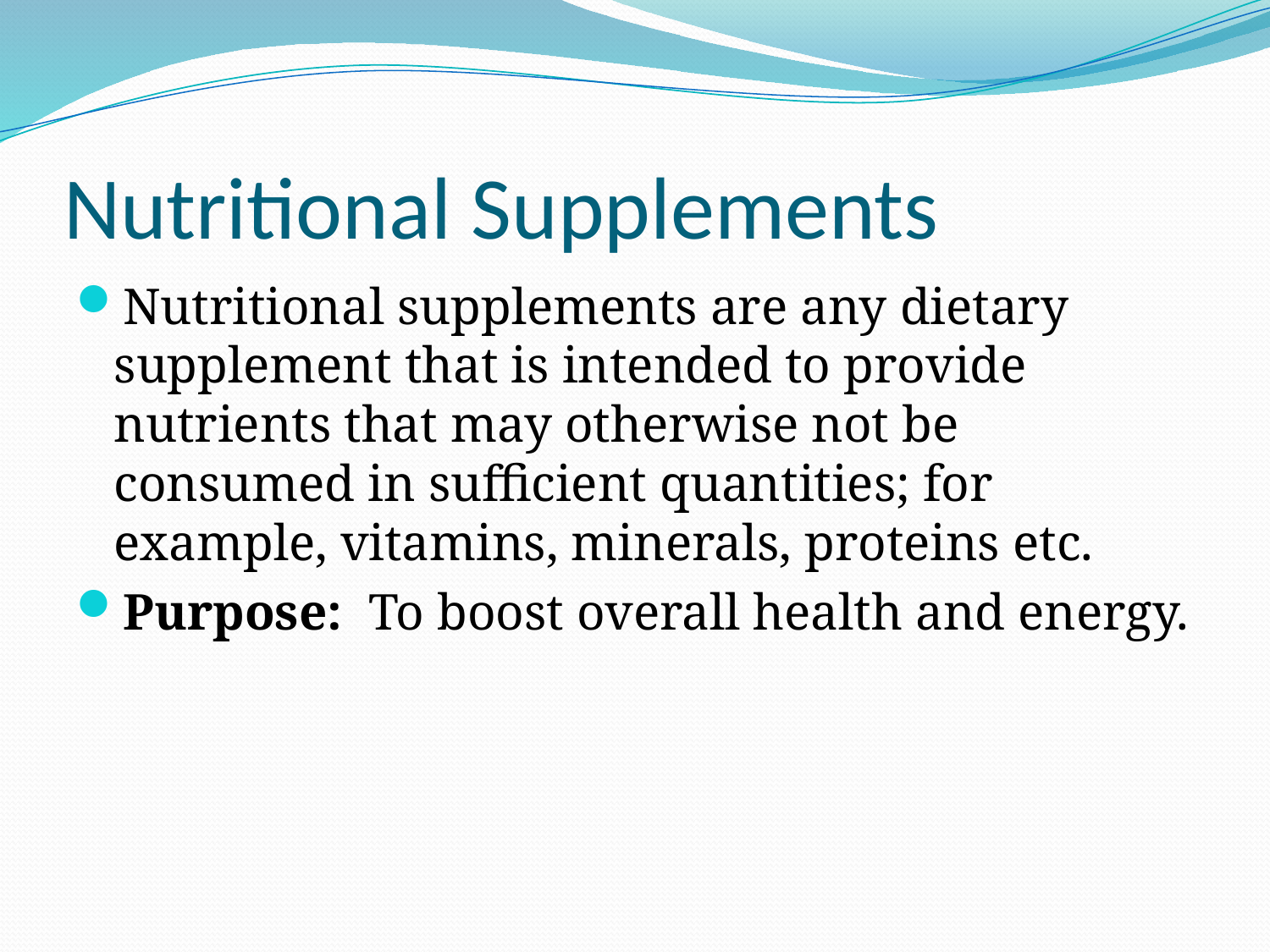

# Nutritional Supplements
Nutritional supplements are any dietary supplement that is intended to provide nutrients that may otherwise not be consumed in sufficient quantities; for example, vitamins, minerals, proteins etc.
Purpose:  To boost overall health and energy.